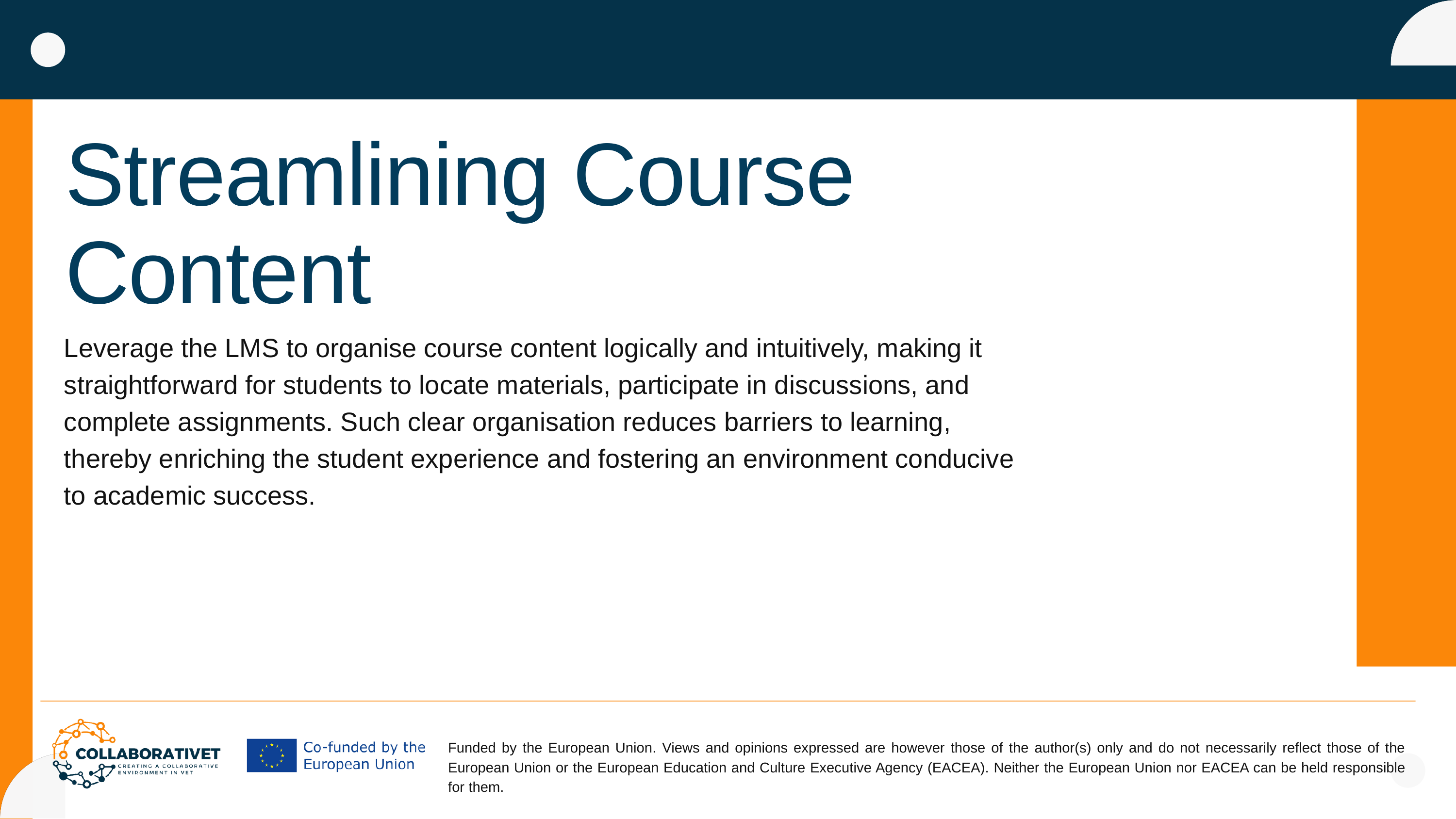

Streamlining Course Content
Leverage the LMS to organise course content logically and intuitively, making it straightforward for students to locate materials, participate in discussions, and complete assignments. Such clear organisation reduces barriers to learning, thereby enriching the student experience and fostering an environment conducive to academic success.

Funded by the European Union. Views and opinions expressed are however those of the author(s) only and do not necessarily reflect those of the European Union or the European Education and Culture Executive Agency (EACEA). Neither the European Union nor EACEA can be held responsible for them.